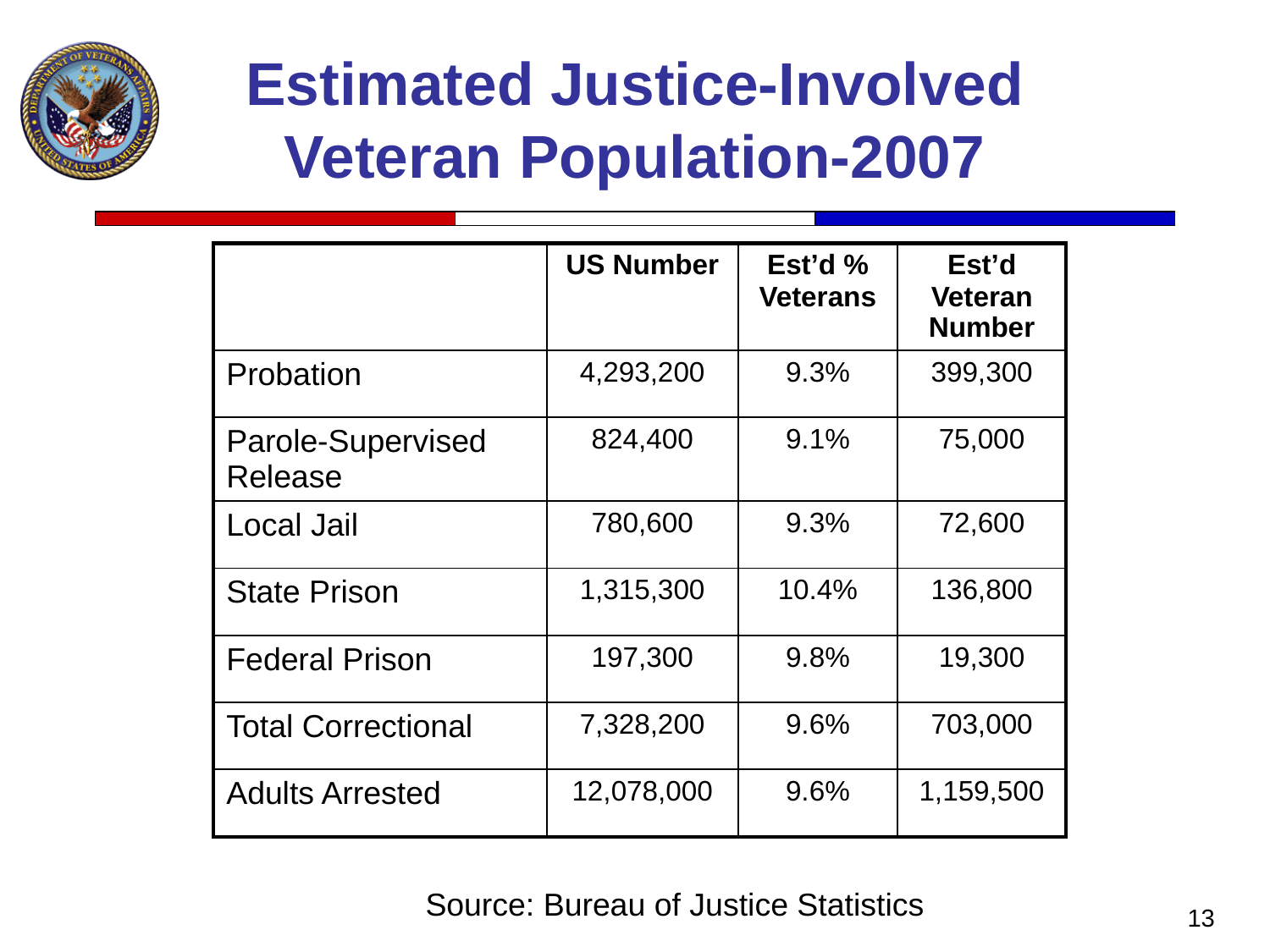

# Estimated Justice-Involved Veteran Population-2007
|  | US Number | Est’d % Veterans | Est’d Veteran Number |
| --- | --- | --- | --- |
| Probation | 4,293,200 | 9.3% | 399,300 |
| Parole-Supervised Release | 824,400 | 9.1% | 75,000 |
| Local Jail | 780,600 | 9.3% | 72,600 |
| State Prison | 1,315,300 | 10.4% | 136,800 |
| Federal Prison | 197,300 | 9.8% | 19,300 |
| Total Correctional | 7,328,200 | 9.6% | 703,000 |
| Adults Arrested | 12,078,000 | 9.6% | 1,159,500 |
Source: Bureau of Justice Statistics
13